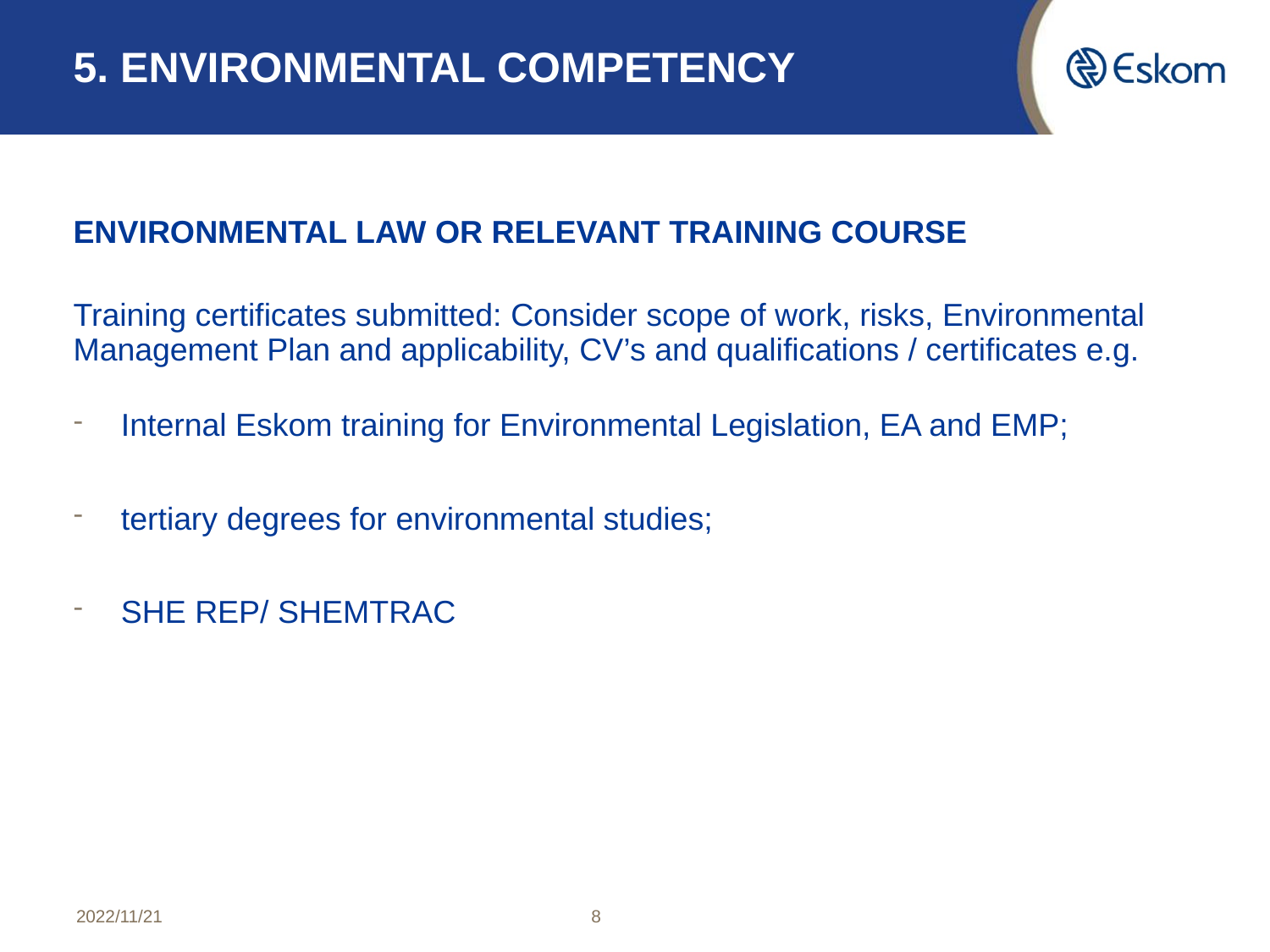

# 5. ENVIRONMENTAL COMPETENCY
ENVIRONMENTAL LAW OR RELEVANT TRAINING COURSE
Training certificates submitted: Consider scope of work, risks, Environmental Management Plan and applicability, CV’s and qualifications / certificates e.g.
Internal Eskom training for Environmental Legislation, EA and EMP;
tertiary degrees for environmental studies;
SHE REP/ SHEMTRAC
2022/11/21
8